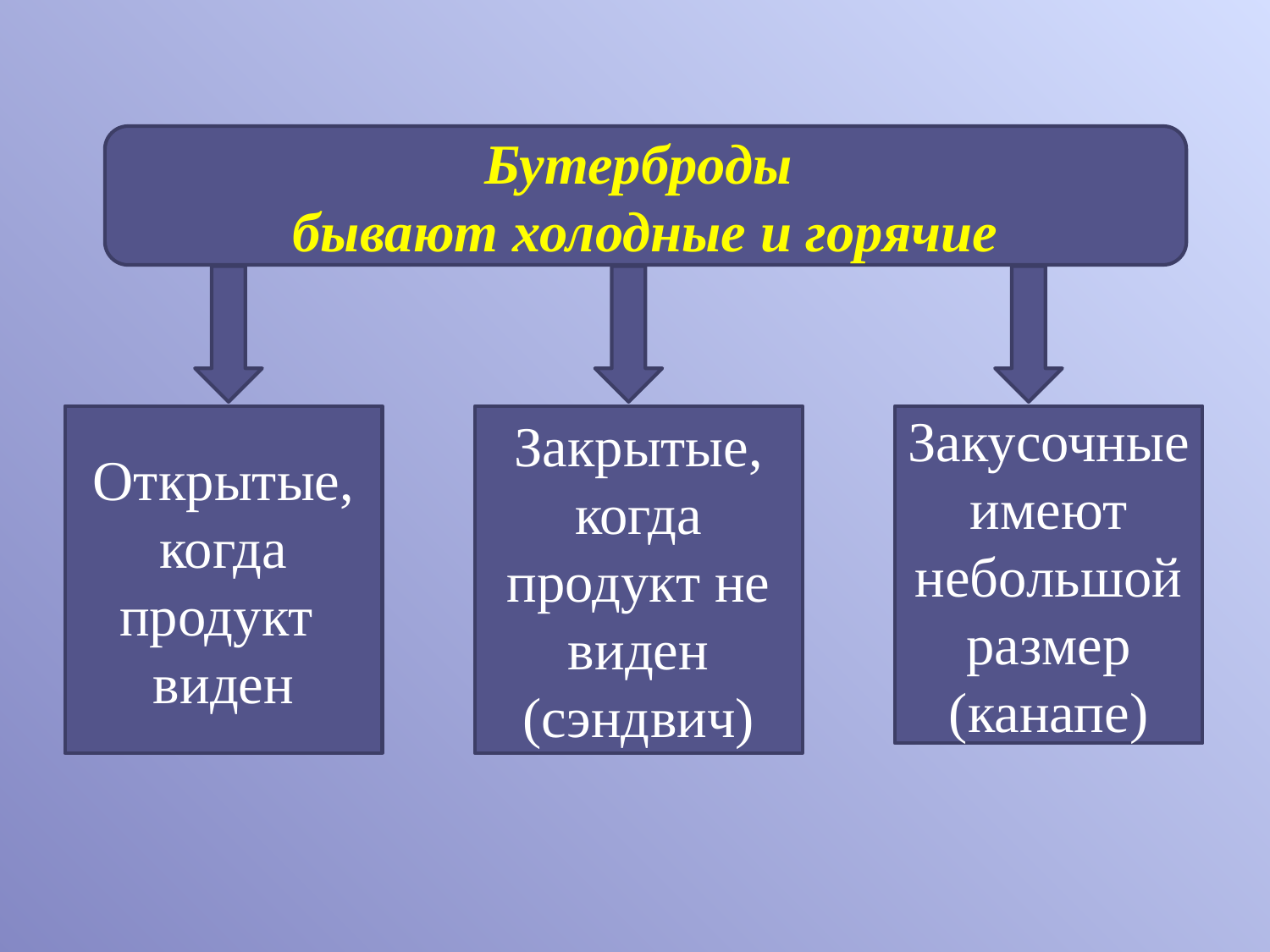

Бутерброды
бывают холодные и горячие

Открытые, когда продукт  виден
Закрытые, когда продукт не виден (сэндвич)
Закусочные имеют небольшой размер (канапе)